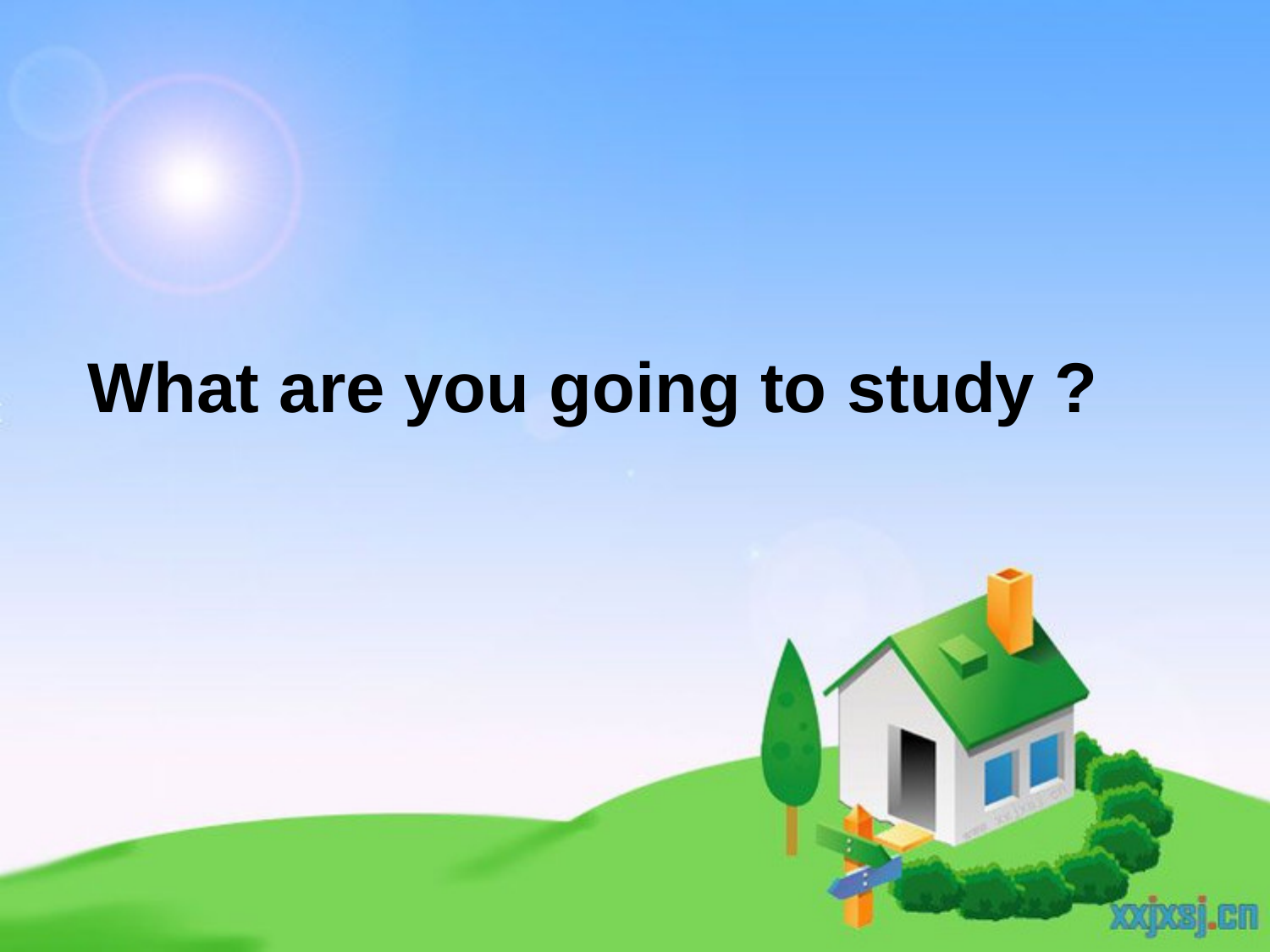

What are you going to study ?